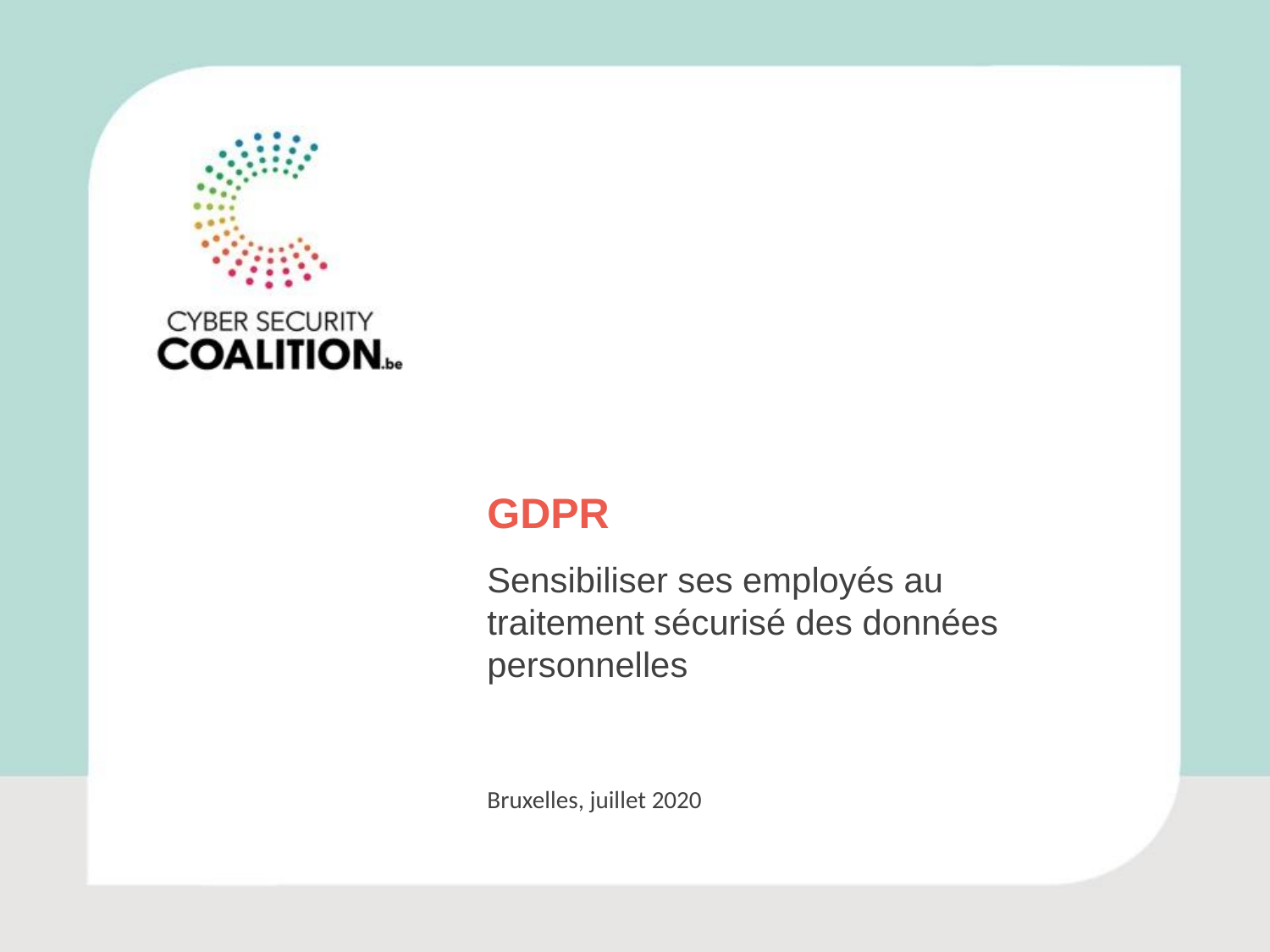

GDPR
Sensibiliser ses employés au traitement sécurisé des données personnelles

Bruxelles, juillet 2020